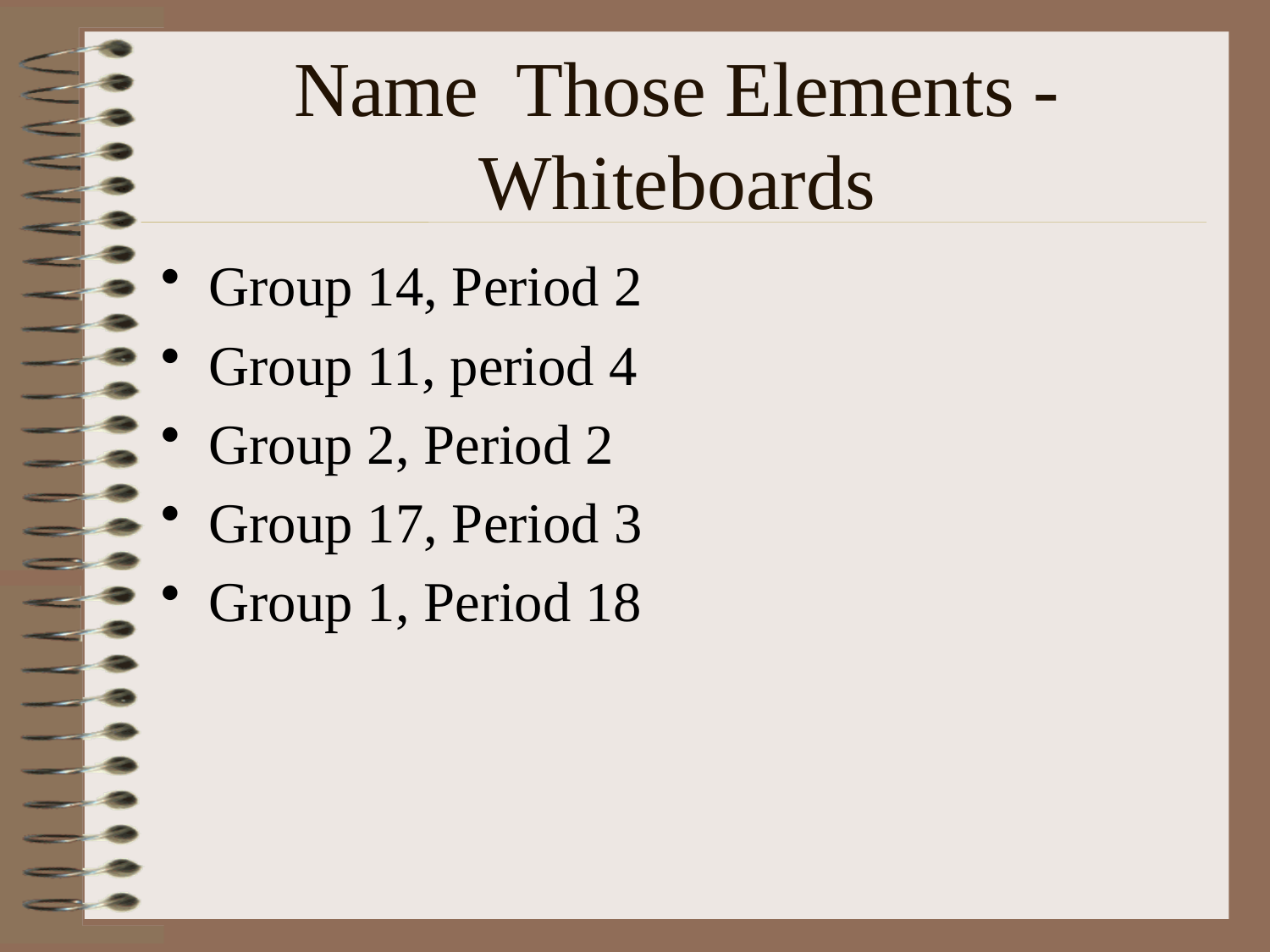

# Name  Those Elements - Whiteboards
Group 14, Period 2
Group 11, period 4
Group 2, Period 2
Group 17, Period 3
Group 1, Period 18